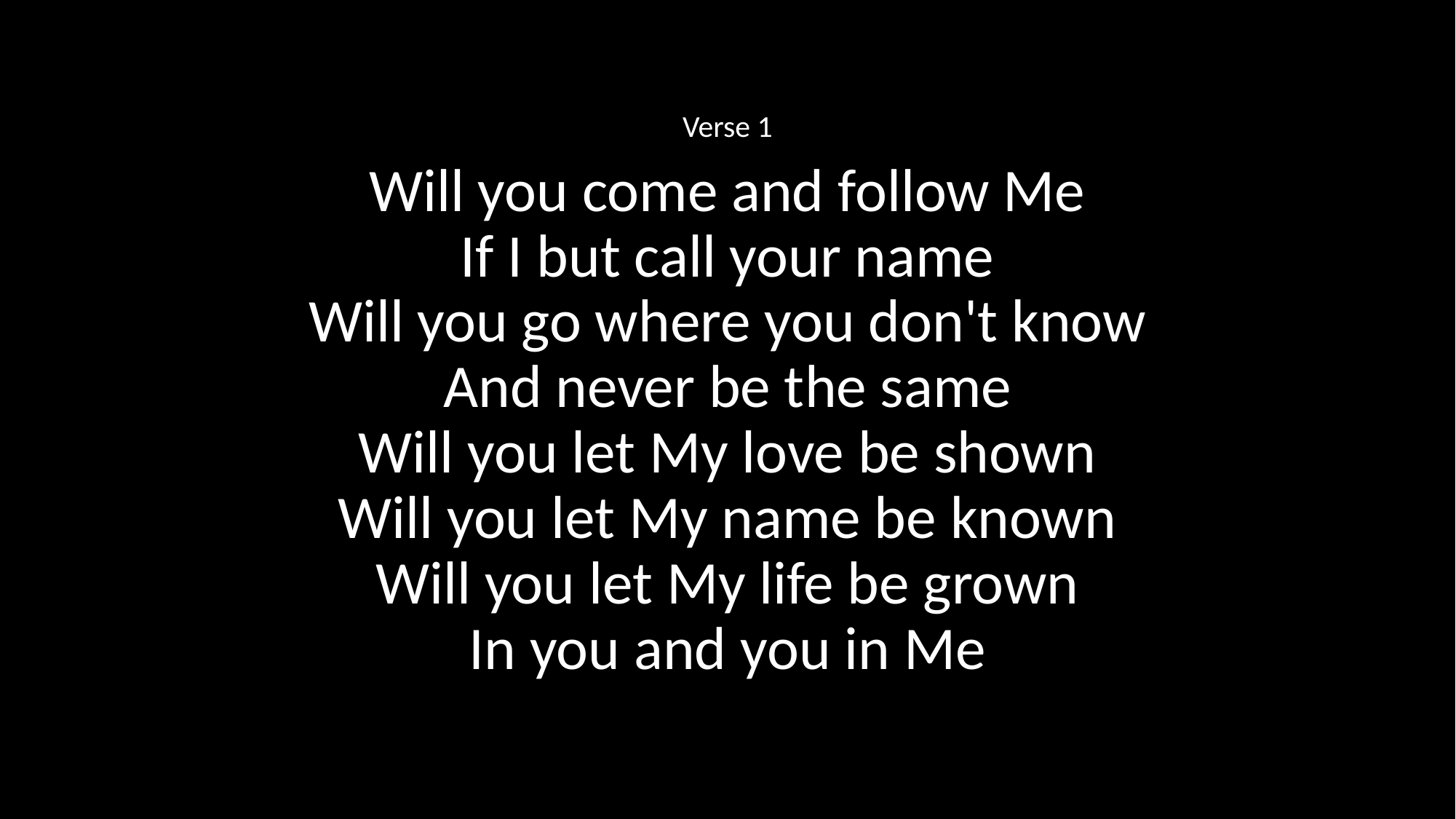

Verse 1
Will you come and follow Me
If I but call your name
Will you go where you don't know
And never be the same
Will you let My love be shown
Will you let My name be known
Will you let My life be grown
In you and you in Me